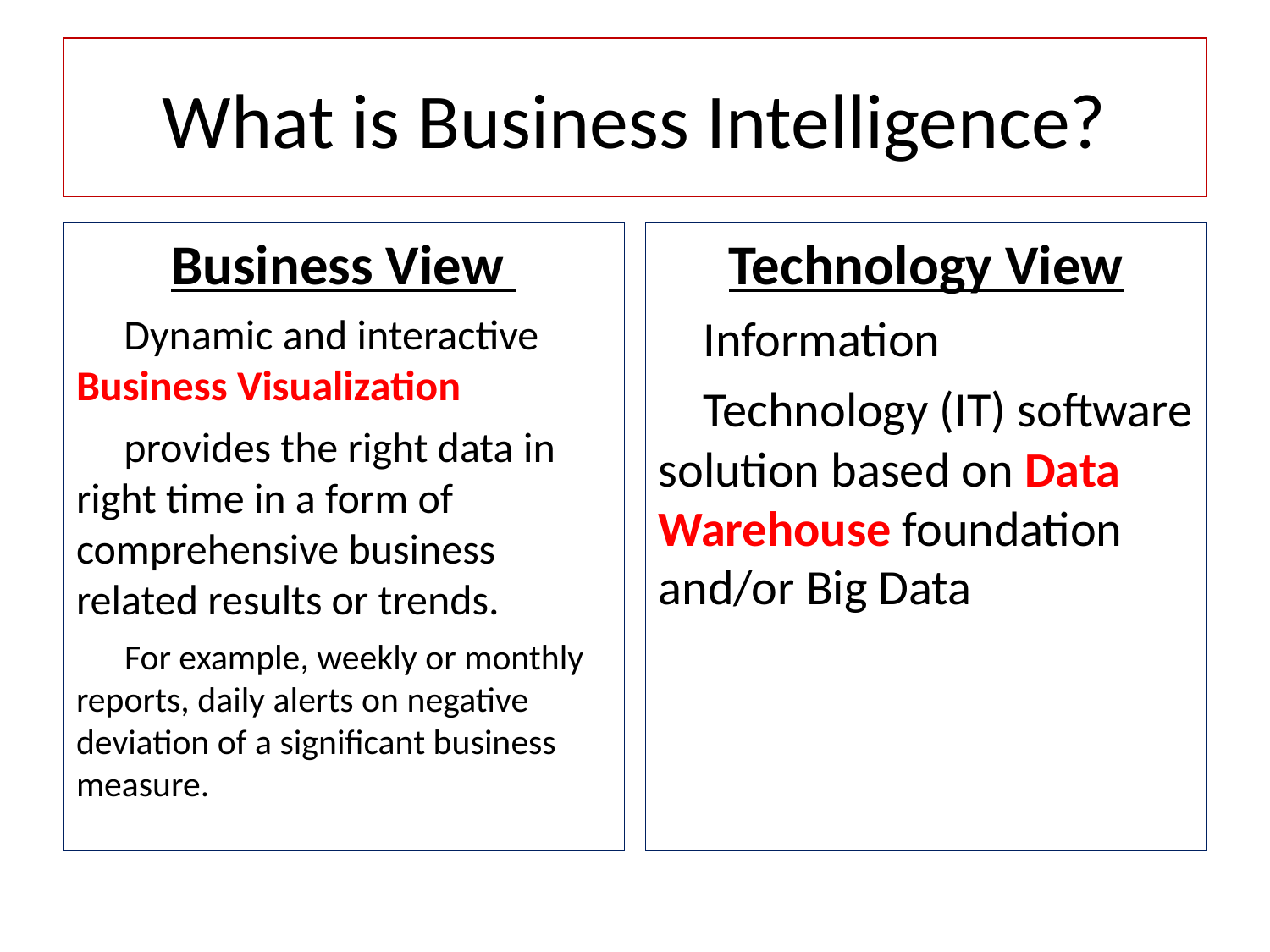

# What is Business Intelligence?
Business View
     Dynamic and interactive Business Visualization
     provides the right data in right time in a form of comprehensive business related results or trends.
      For example, weekly or monthly reports, daily alerts on negative deviation of a significant business measure.

Technology View
    Information
    Technology (IT) software solution based on Data Warehouse foundation and/or Big Data